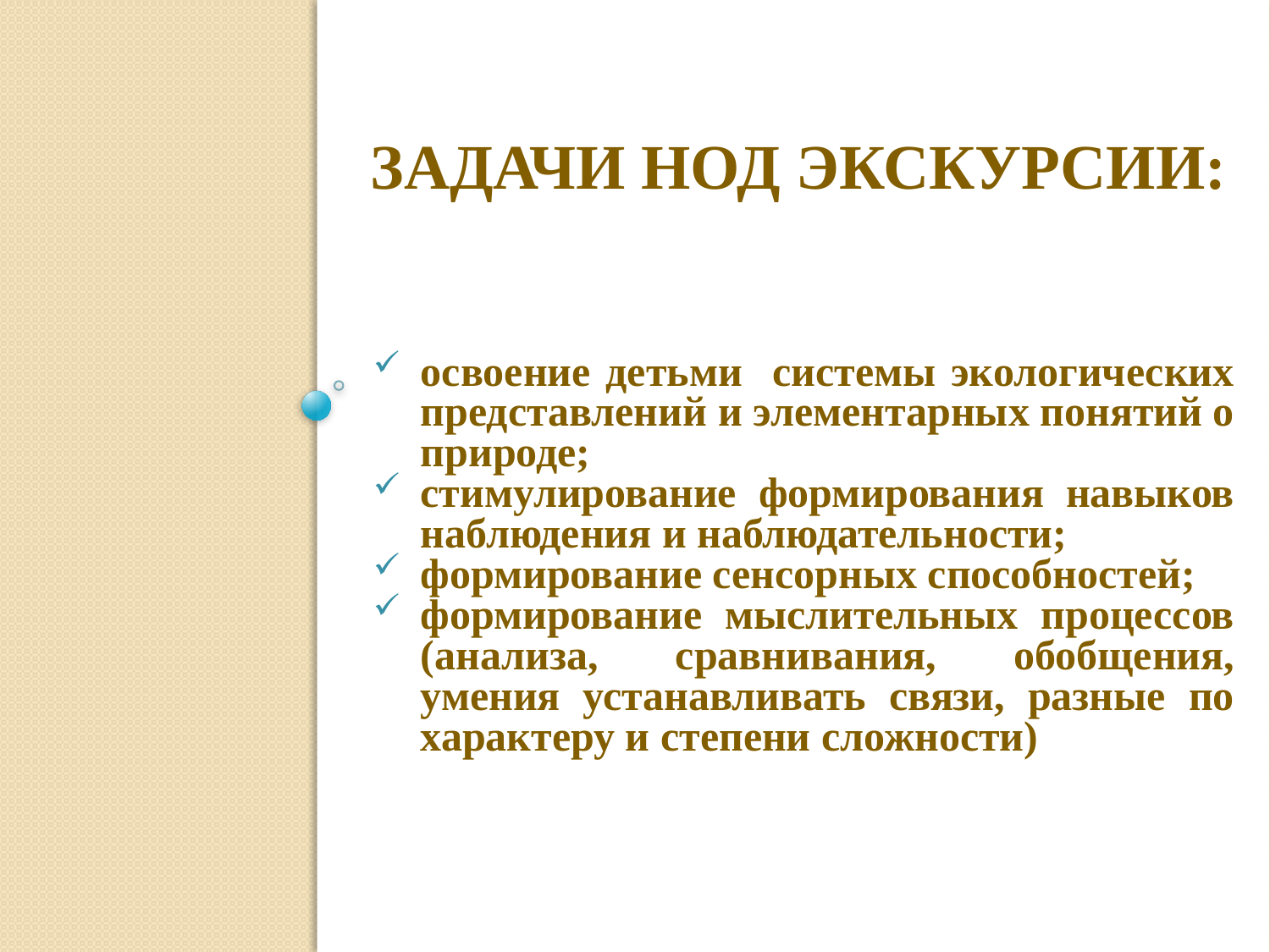

# Задачи НОД экскурсии:
освоение детьми  системы экологических представлений и элементарных понятий о природе;
стимулирование формирования навыков наблюдения и наблюдательности;
формирование сенсорных способностей;
формирование мыслительных процессов (анализа, сравнивания, обобщения, умения устанавливать связи, разные по характеру и степени сложности)